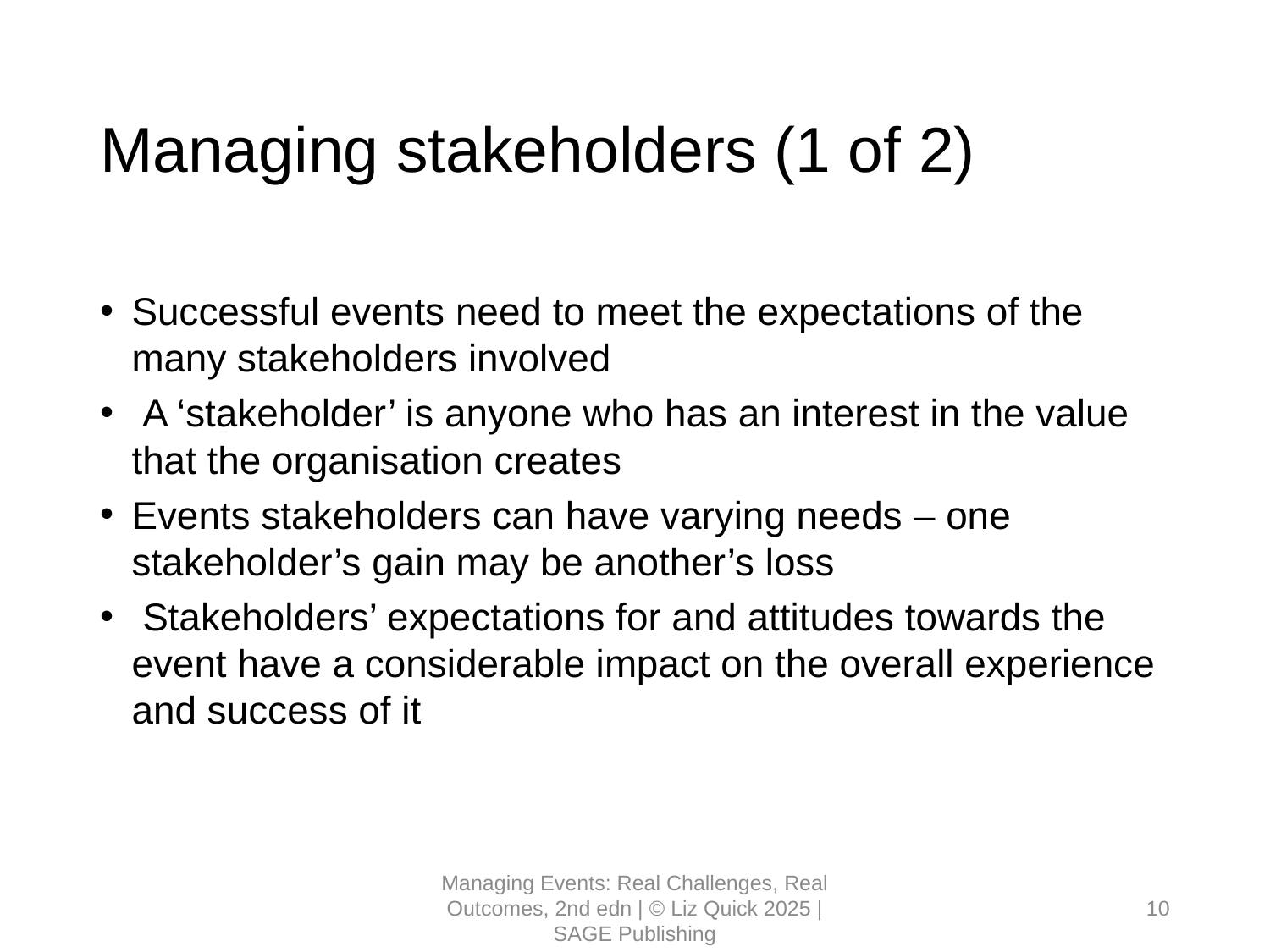

# Managing stakeholders (1 of 2)
Successful events need to meet the expectations of the many stakeholders involved
 A ‘stakeholder’ is anyone who has an interest in the value that the organisation creates
Events stakeholders can have varying needs – one stakeholder’s gain may be another’s loss
 Stakeholders’ expectations for and attitudes towards the event have a considerable impact on the overall experience and success of it
Managing Events: Real Challenges, Real Outcomes, 2nd edn | © Liz Quick 2025 | SAGE Publishing
10